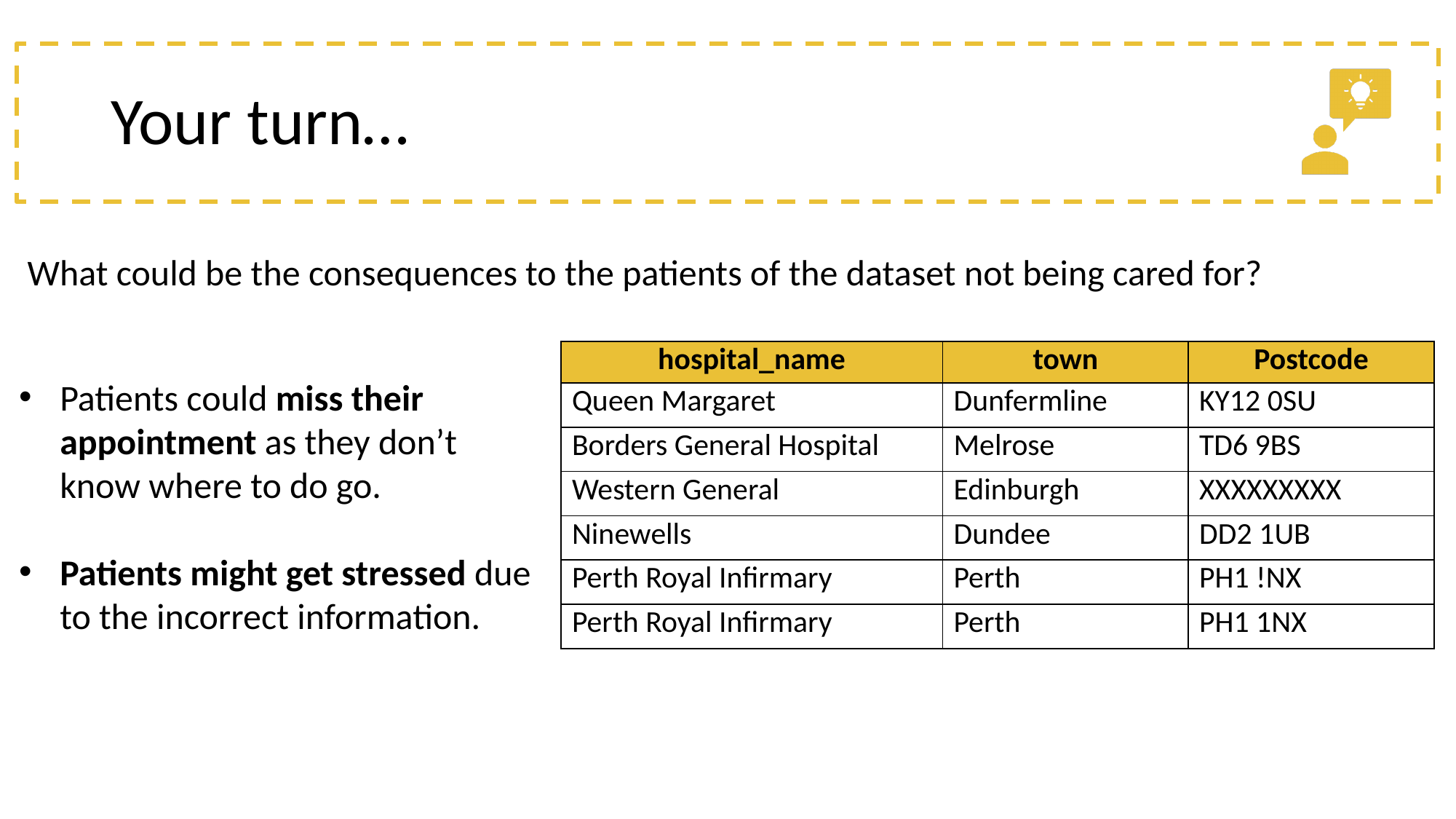

# Your turn…
What could be the consequences to the patients of the dataset not being cared for?
| hospital\_name | town | Postcode |
| --- | --- | --- |
| Queen Margaret | Dunfermline | KY12 0SU |
| Borders General Hospital | Melrose | TD6 9BS |
| Western General | Edinburgh | XXXXXXXXX |
| Ninewells | Dundee | DD2 1UB |
| Perth Royal Infirmary | Perth | PH1 !NX |
| Perth Royal Infirmary | Perth | PH1 1NX |
Patients could miss their appointment as they don’t know where to do go.

Patients might get stressed due to the incorrect information.